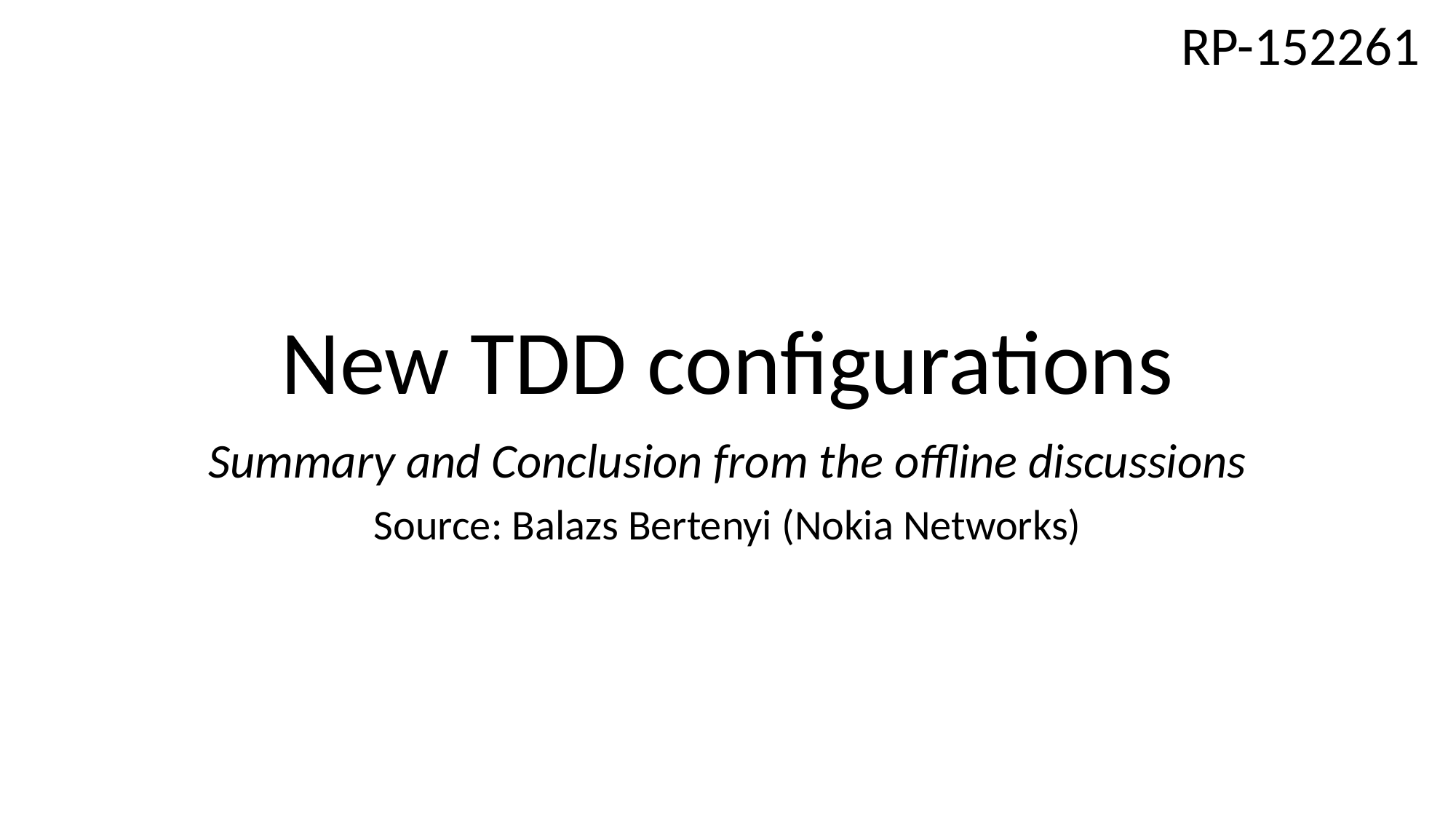

RP-152261
# New TDD configurations
Summary and Conclusion from the offline discussions
Source: Balazs Bertenyi (Nokia Networks)